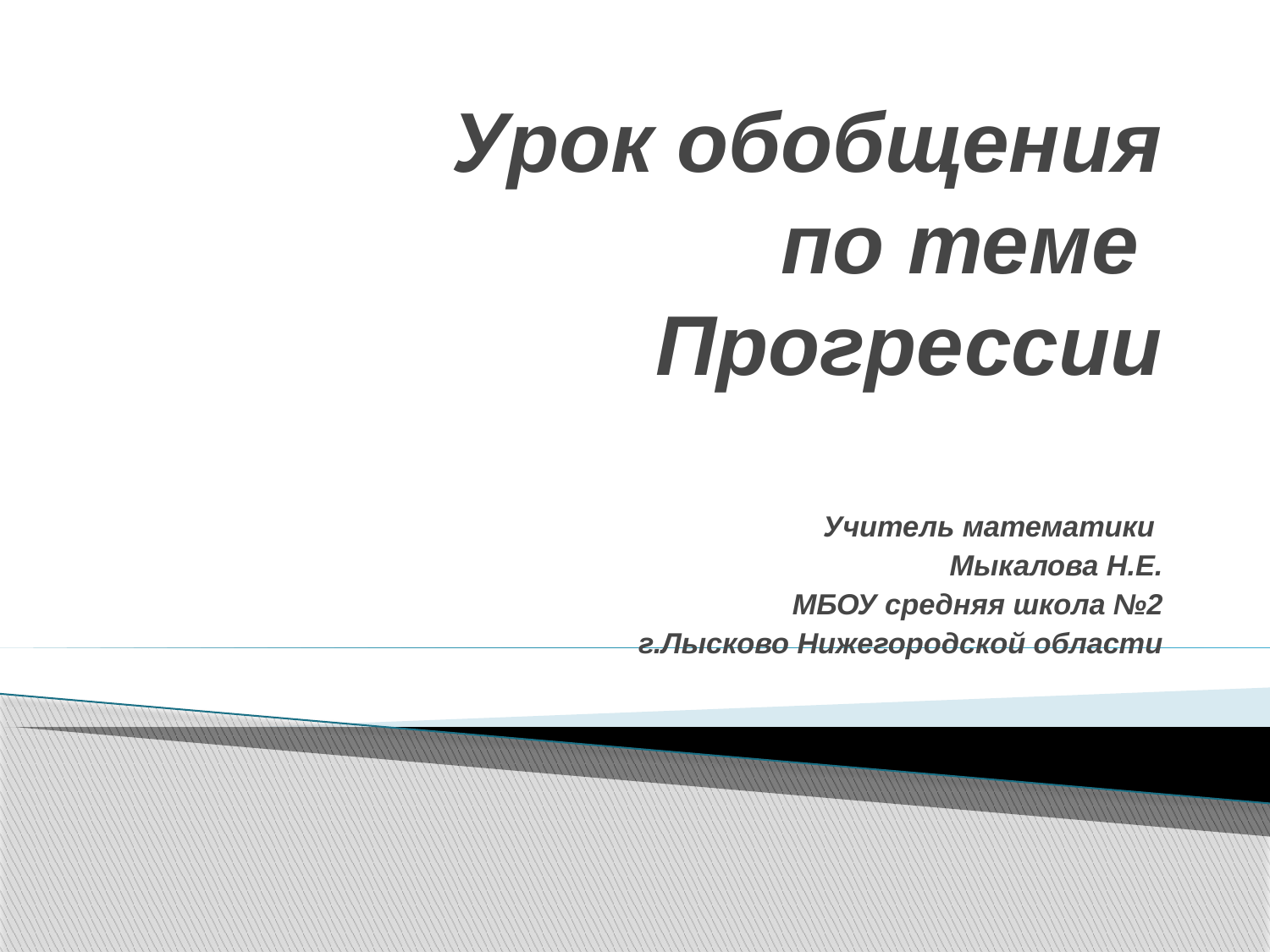

# Урок обобщения по теме Прогрессии
Учитель математики
 Мыкалова Н.Е.
МБОУ средняя школа №2
г.Лысково Нижегородской области